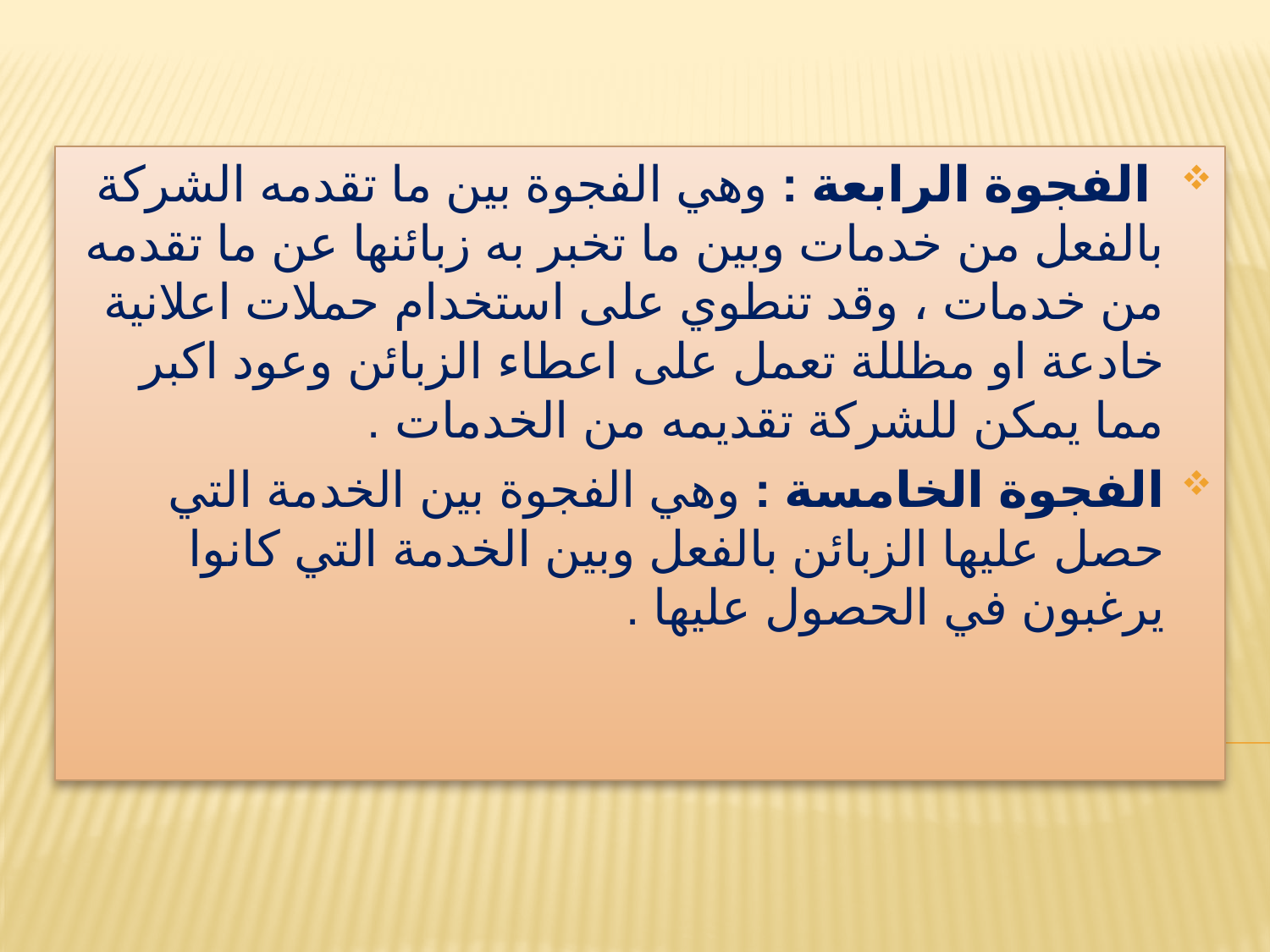

الفجوة الرابعة : وهي الفجوة بين ما تقدمه الشركة بالفعل من خدمات وبين ما تخبر به زبائنها عن ما تقدمه من خدمات ، وقد تنطوي على استخدام حملات اعلانية خادعة او مظللة تعمل على اعطاء الزبائن وعود اكبر مما يمكن للشركة تقديمه من الخدمات .
الفجوة الخامسة : وهي الفجوة بين الخدمة التي حصل عليها الزبائن بالفعل وبين الخدمة التي كانوا يرغبون في الحصول عليها .